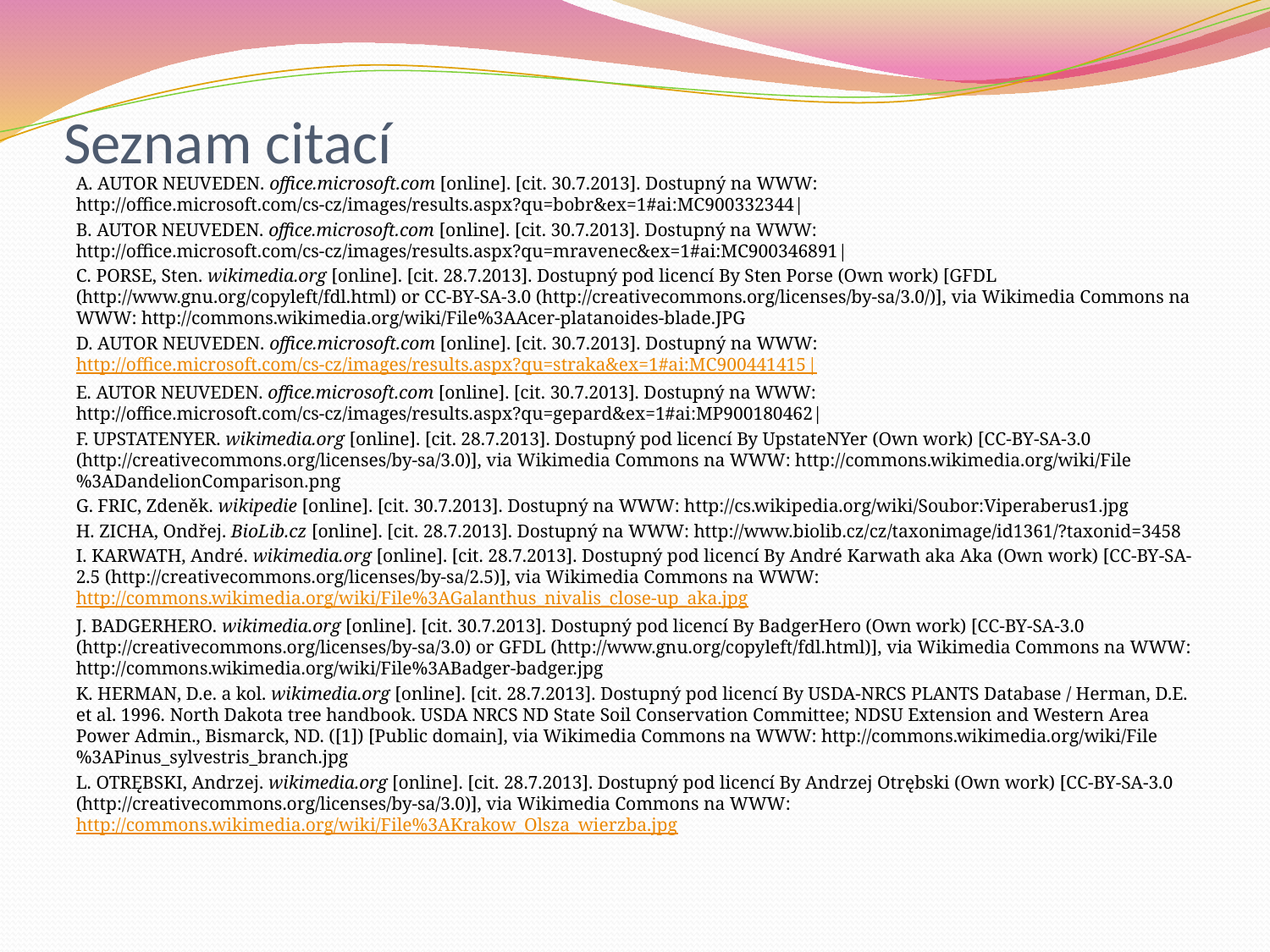

# Seznam citací
A. AUTOR NEUVEDEN. office.microsoft.com [online]. [cit. 30.7.2013]. Dostupný na WWW: http://office.microsoft.com/cs-cz/images/results.aspx?qu=bobr&ex=1#ai:MC900332344|
B. AUTOR NEUVEDEN. office.microsoft.com [online]. [cit. 30.7.2013]. Dostupný na WWW: http://office.microsoft.com/cs-cz/images/results.aspx?qu=mravenec&ex=1#ai:MC900346891|
C. PORSE, Sten. wikimedia.org [online]. [cit. 28.7.2013]. Dostupný pod licencí By Sten Porse (Own work) [GFDL (http://www.gnu.org/copyleft/fdl.html) or CC-BY-SA-3.0 (http://creativecommons.org/licenses/by-sa/3.0/)], via Wikimedia Commons na WWW: http://commons.wikimedia.org/wiki/File%3AAcer-platanoides-blade.JPG
D. AUTOR NEUVEDEN. office.microsoft.com [online]. [cit. 30.7.2013]. Dostupný na WWW: http://office.microsoft.com/cs-cz/images/results.aspx?qu=straka&ex=1#ai:MC900441415|
E. AUTOR NEUVEDEN. office.microsoft.com [online]. [cit. 30.7.2013]. Dostupný na WWW: http://office.microsoft.com/cs-cz/images/results.aspx?qu=gepard&ex=1#ai:MP900180462|
F. UPSTATENYER. wikimedia.org [online]. [cit. 28.7.2013]. Dostupný pod licencí By UpstateNYer (Own work) [CC-BY-SA-3.0 (http://creativecommons.org/licenses/by-sa/3.0)], via Wikimedia Commons na WWW: http://commons.wikimedia.org/wiki/File%3ADandelionComparison.png
G. FRIC, Zdeněk. wikipedie [online]. [cit. 30.7.2013]. Dostupný na WWW: http://cs.wikipedia.org/wiki/Soubor:Viperaberus1.jpg
H. ZICHA, Ondřej. BioLib.cz [online]. [cit. 28.7.2013]. Dostupný na WWW: http://www.biolib.cz/cz/taxonimage/id1361/?taxonid=3458
I. KARWATH, André. wikimedia.org [online]. [cit. 28.7.2013]. Dostupný pod licencí By André Karwath aka Aka (Own work) [CC-BY-SA-2.5 (http://creativecommons.org/licenses/by-sa/2.5)], via Wikimedia Commons na WWW: http://commons.wikimedia.org/wiki/File%3AGalanthus_nivalis_close-up_aka.jpg
J. BADGERHERO. wikimedia.org [online]. [cit. 30.7.2013]. Dostupný pod licencí By BadgerHero (Own work) [CC-BY-SA-3.0 (http://creativecommons.org/licenses/by-sa/3.0) or GFDL (http://www.gnu.org/copyleft/fdl.html)], via Wikimedia Commons na WWW: http://commons.wikimedia.org/wiki/File%3ABadger-badger.jpg
K. HERMAN, D.e. a kol. wikimedia.org [online]. [cit. 28.7.2013]. Dostupný pod licencí By USDA-NRCS PLANTS Database / Herman, D.E. et al. 1996. North Dakota tree handbook. USDA NRCS ND State Soil Conservation Committee; NDSU Extension and Western Area Power Admin., Bismarck, ND. ([1]) [Public domain], via Wikimedia Commons na WWW: http://commons.wikimedia.org/wiki/File%3APinus_sylvestris_branch.jpg
L. OTRĘBSKI, Andrzej. wikimedia.org [online]. [cit. 28.7.2013]. Dostupný pod licencí By Andrzej Otrębski (Own work) [CC-BY-SA-3.0 (http://creativecommons.org/licenses/by-sa/3.0)], via Wikimedia Commons na WWW: http://commons.wikimedia.org/wiki/File%3AKrakow_Olsza_wierzba.jpg